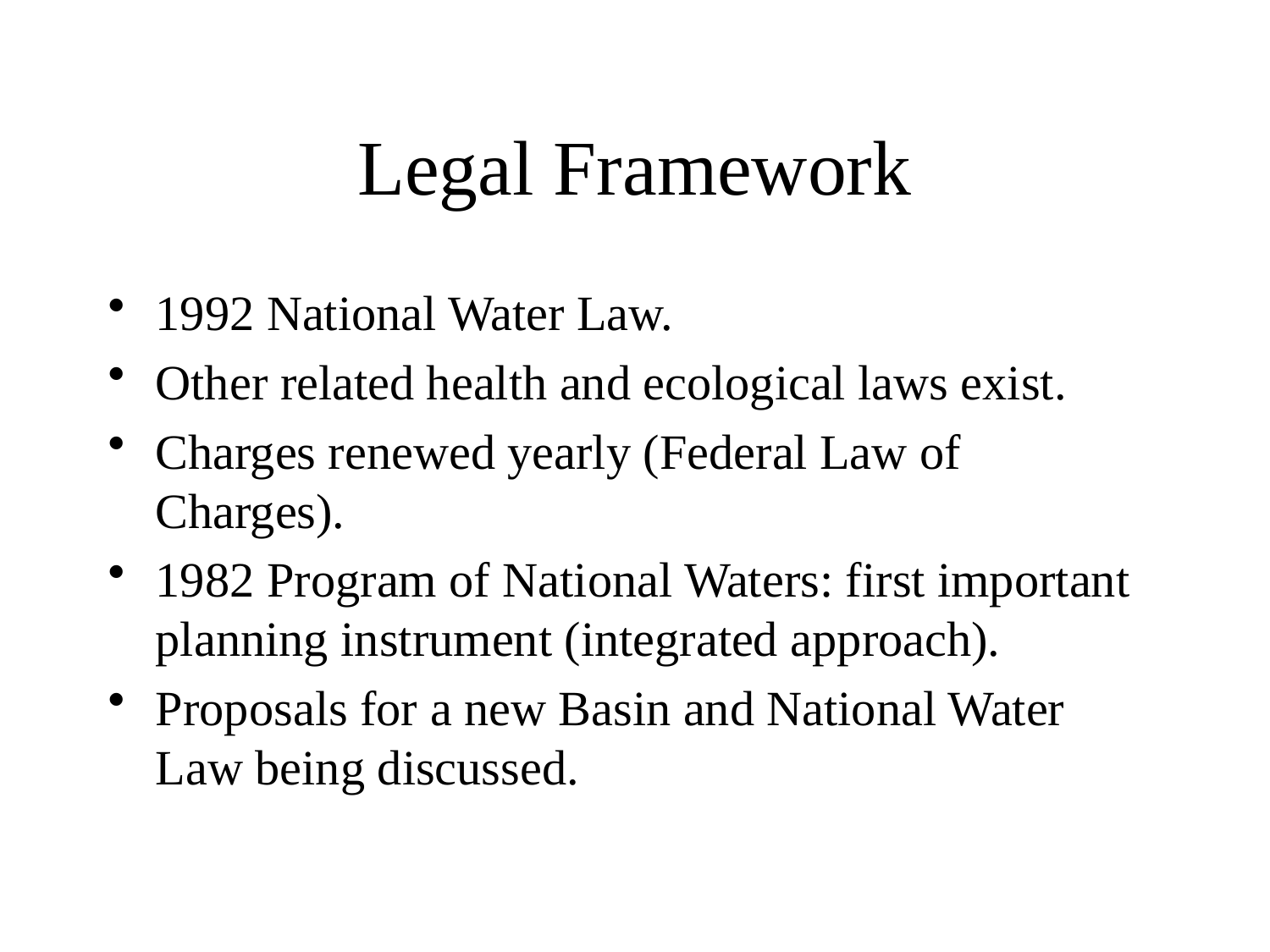

# Legal Framework
1992 National Water Law.
Other related health and ecological laws exist.
Charges renewed yearly (Federal Law of  Charges).
1982 Program of National Waters: first important planning instrument (integrated approach).
Proposals for a new Basin and National Water Law being discussed.